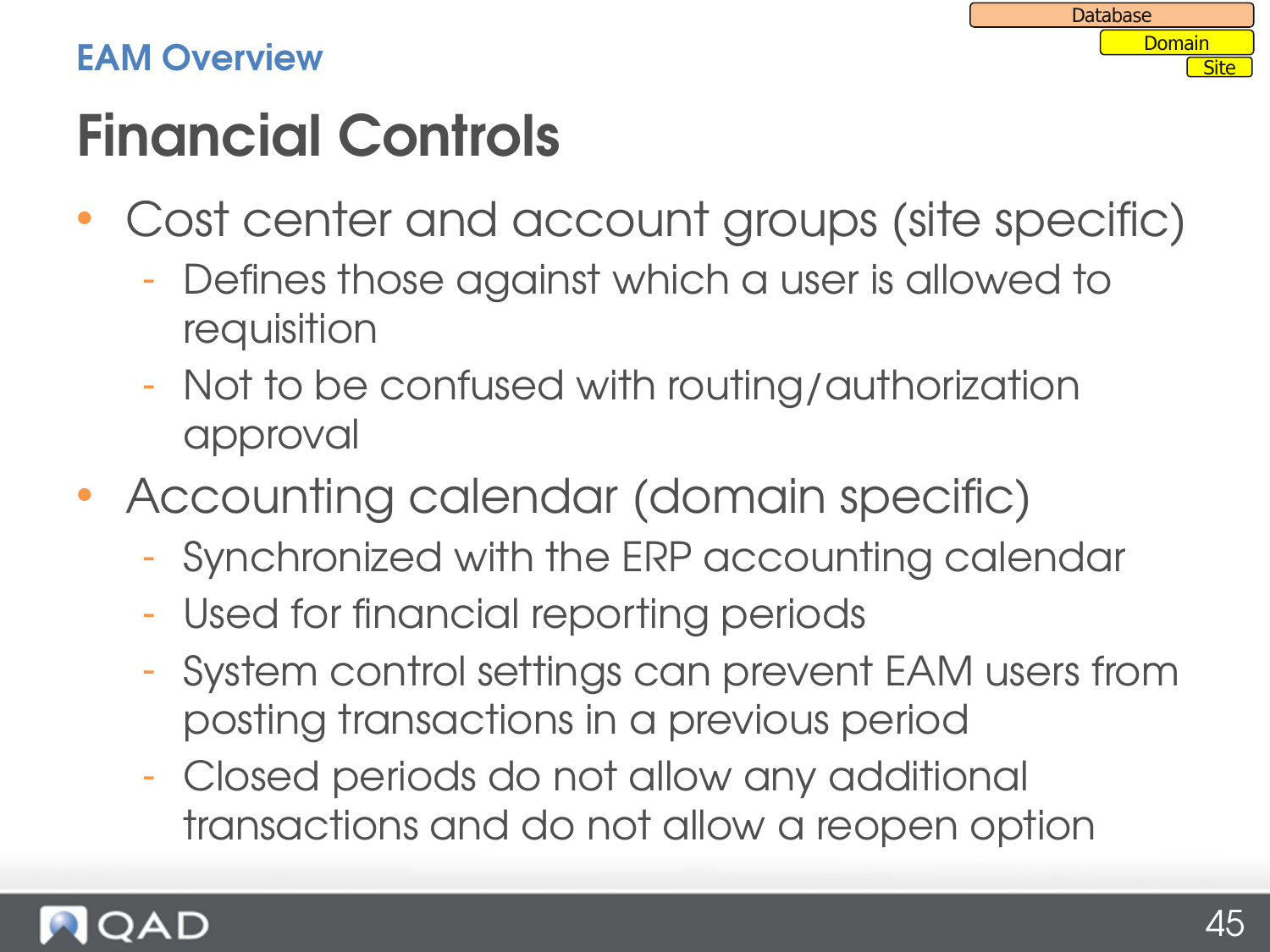

Database
Domain
Site
EAM Overview
# Financial Controls
Cost center and account groups (site specific)
Defines those against which a user is allowed to requisition
Not to be confused with routing/authorization approval
Accounting calendar (domain specific)
Synchronized with the ERP accounting calendar
Used for financial reporting periods
System control settings can prevent EAM users from posting transactions in a previous period
Closed periods do not allow any additional transactions and do not allow a reopen option
45